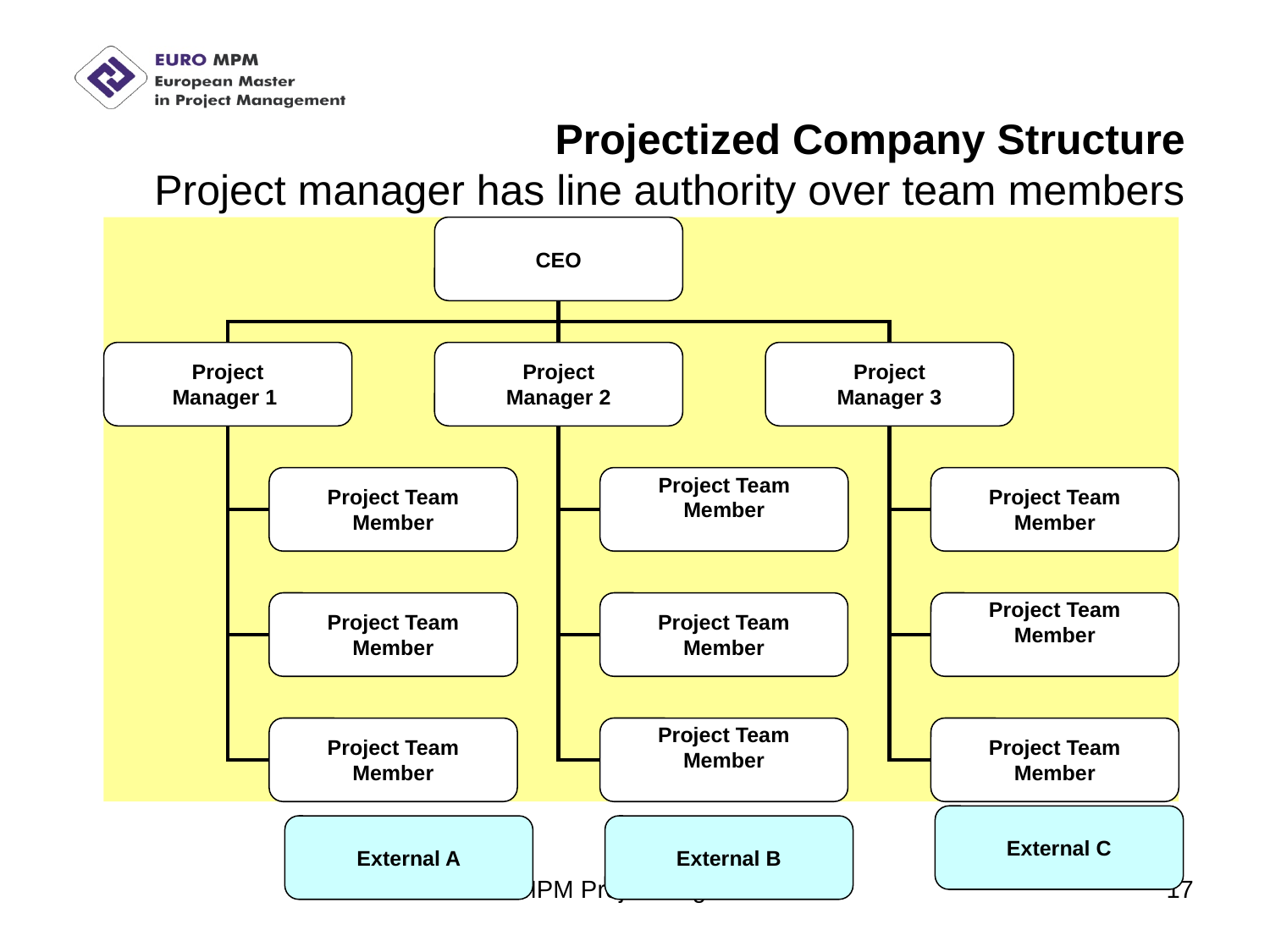

Projectized Company Structure
Project manager has line authority over team members

CEO
Project
Manager 1
Project
Manager 2
Project
Manager 3
Project Team
Member
Project Team
Member

Project Team
Member
Project Team
Member
Project Team
Member
Project Team
Member

Project Team
Member
Project Team
Member

Project Team
Member
External C
External A
External B
EuroMPM Project Organisation
17